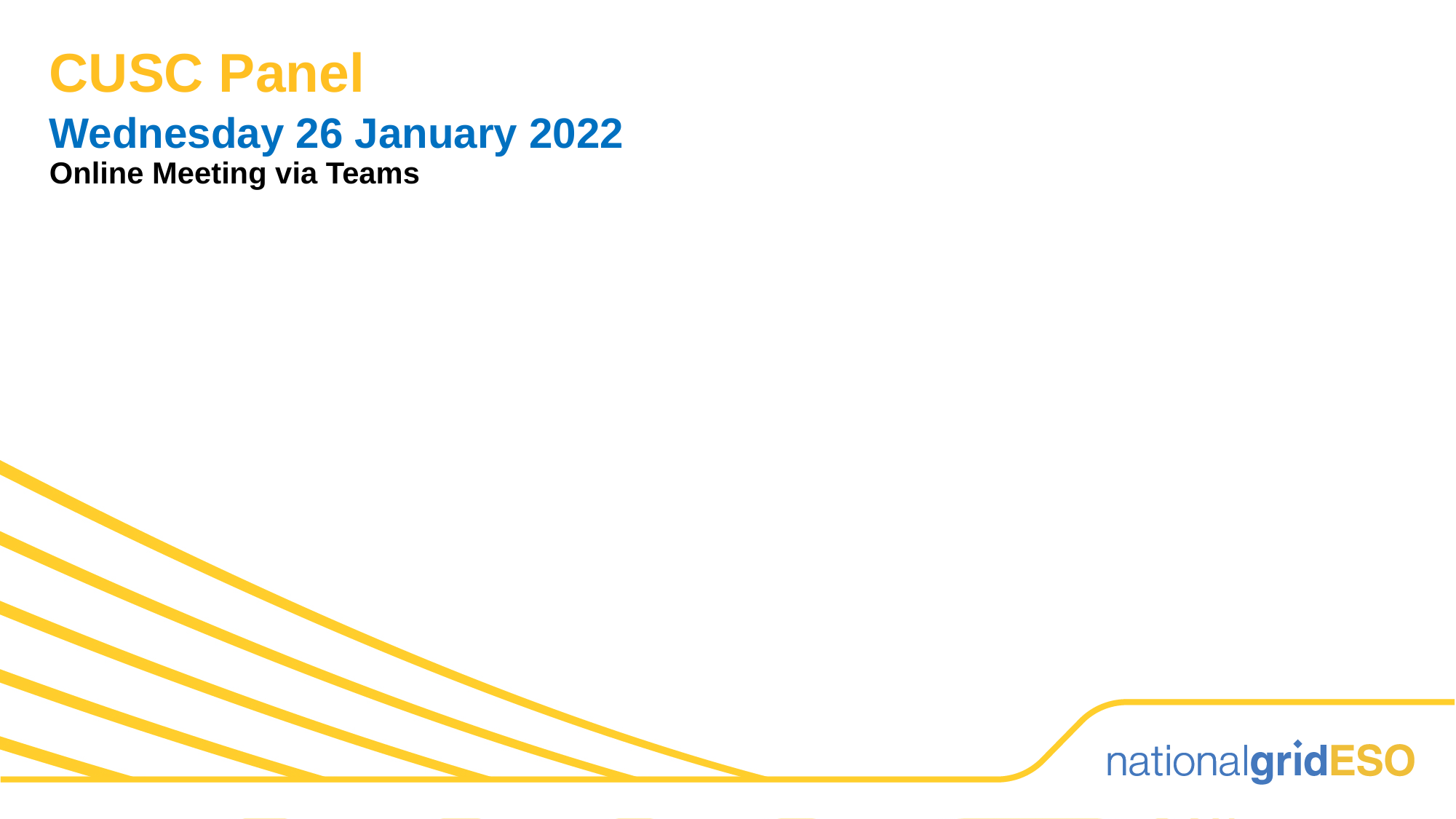

CUSC Panel
# Wednesday 26 January 2022
Online Meeting via Teams